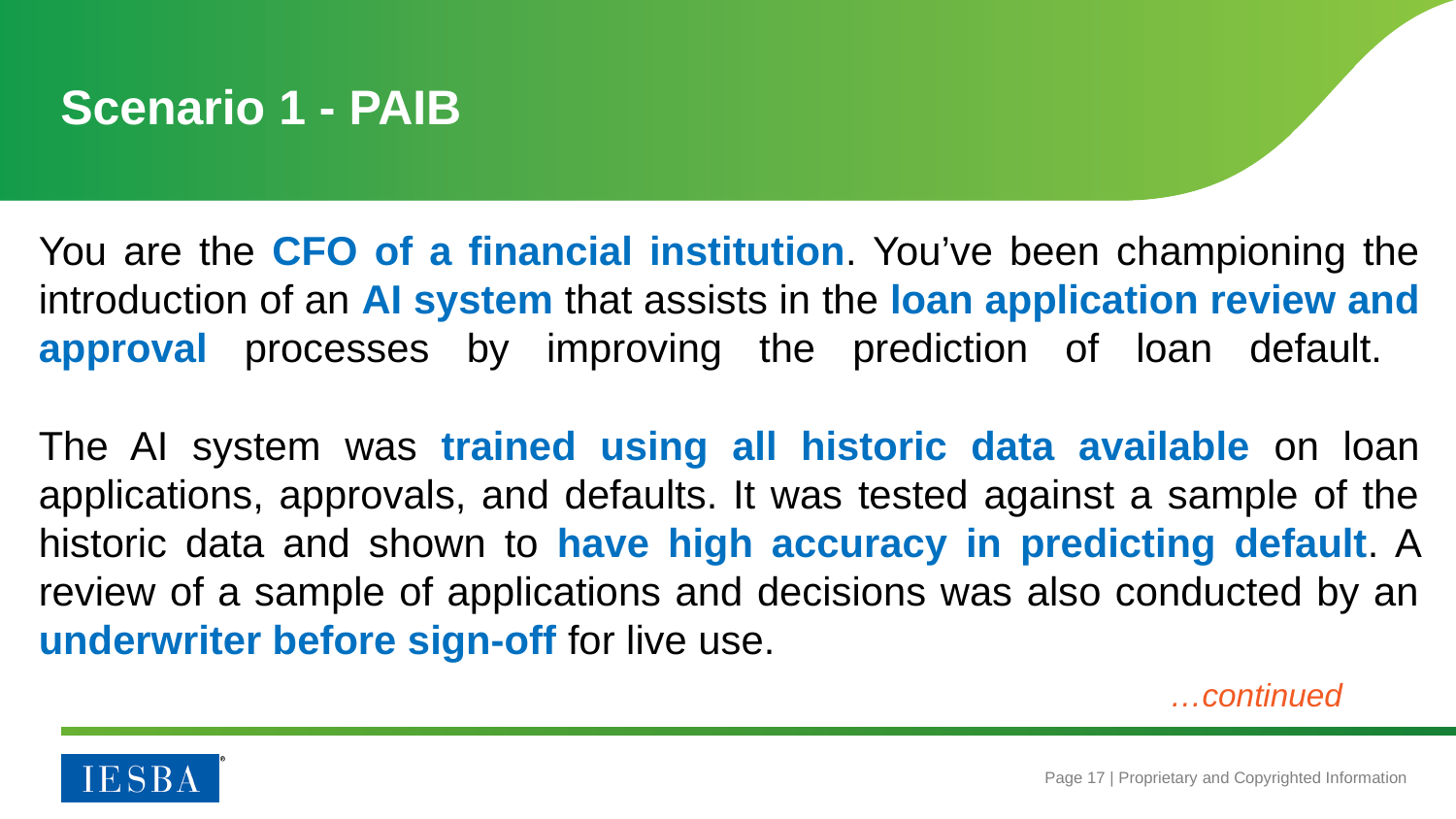

# Scenario 1 - PAIB
You are the CFO of a financial institution. You’ve been championing the introduction of an AI system that assists in the loan application review and approval processes by improving the prediction of loan default.
The AI system was trained using all historic data available on loan applications, approvals, and defaults. It was tested against a sample of the historic data and shown to have high accuracy in predicting default. A review of a sample of applications and decisions was also conducted by an underwriter before sign-off for live use.
 	…continued